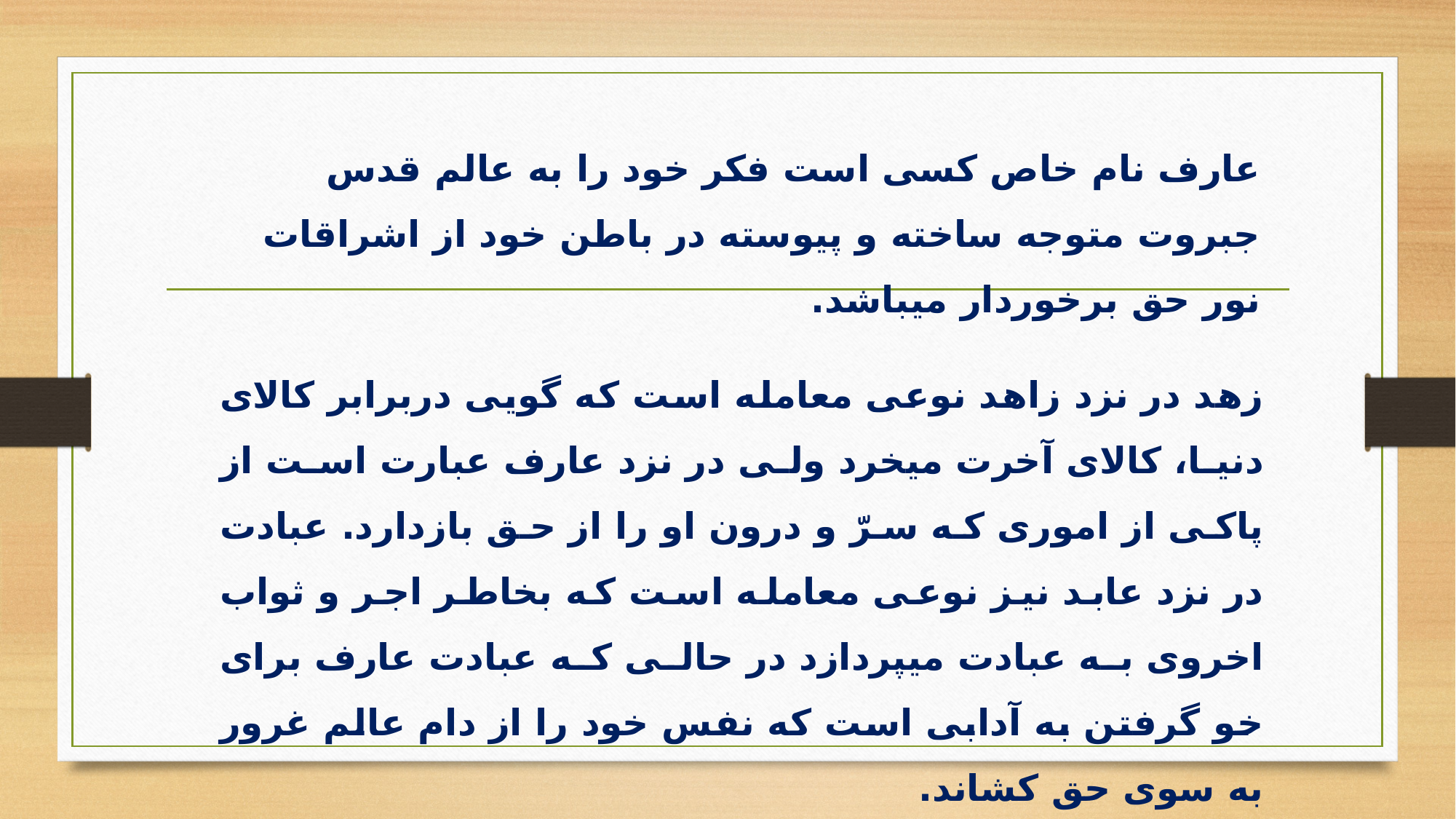

عارف نام خاص کسی است فکر خود را به عالم قدس جبروت متوجه ساخته و پیوسته در باطن خود از اشراقات نور حق برخوردار می­باشد.
زهد در نزد زاهد نوعی معامله است که گویی دربرابر کالای دنیا، کالای آخرت می­خرد ولی در نزد عارف عبارت است از پاکی از اموری که سرّ و درون او را از حق بازدارد. عبادت در نزد عابد نیز نوعی معامله است که بخاطر اجر و ثواب اخروی به عبادت می­پردازد در حالی که عبادت عارف برای خو گرفتن به آدابی است که نفس خود را از دام عالم غرور به سوی حق کشاند.